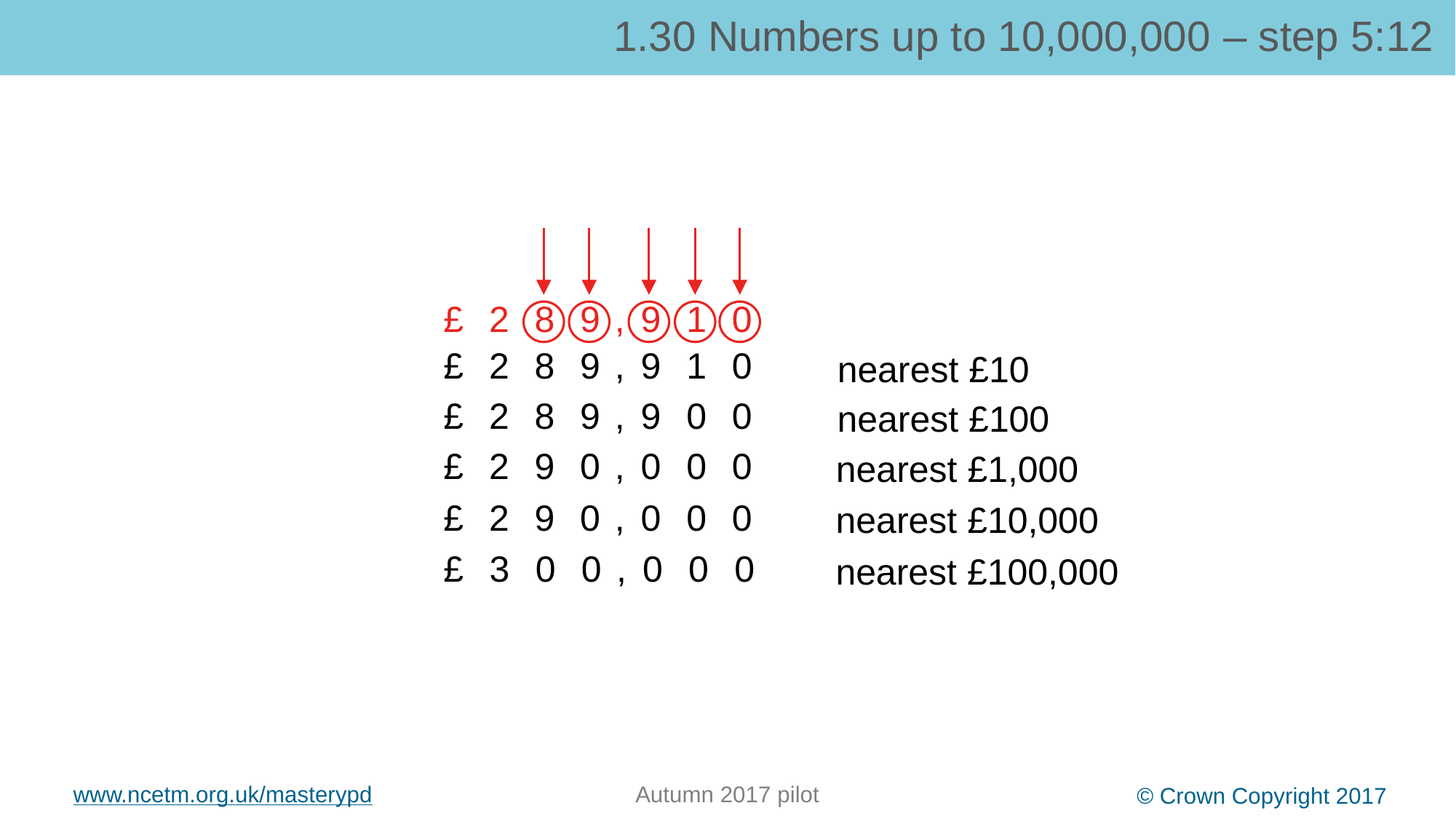

1.30 Numbers up to 10,000,000 – step 5:12
| £ | 2 | 8 | 9 | , | 9 | 1 | 0 |
| --- | --- | --- | --- | --- | --- | --- | --- |

nearest £10
| £ | 2 | 8 | 9 | , | 9 | 1 | 0 |
| --- | --- | --- | --- | --- | --- | --- | --- |
nearest £100
| £ | 2 | 8 | 9 | , | 9 | 0 | 0 |
| --- | --- | --- | --- | --- | --- | --- | --- |
nearest £1,000
| £ | 2 | 9 | 0 | , | 0 | 0 | 0 |
| --- | --- | --- | --- | --- | --- | --- | --- |
nearest £10,000
| £ | 2 | 9 | 0 | , | 0 | 0 | 0 |
| --- | --- | --- | --- | --- | --- | --- | --- |
nearest £100,000
| £ | 3 | 0 | 0 | , | 0 | 0 | 0 |
| --- | --- | --- | --- | --- | --- | --- | --- |